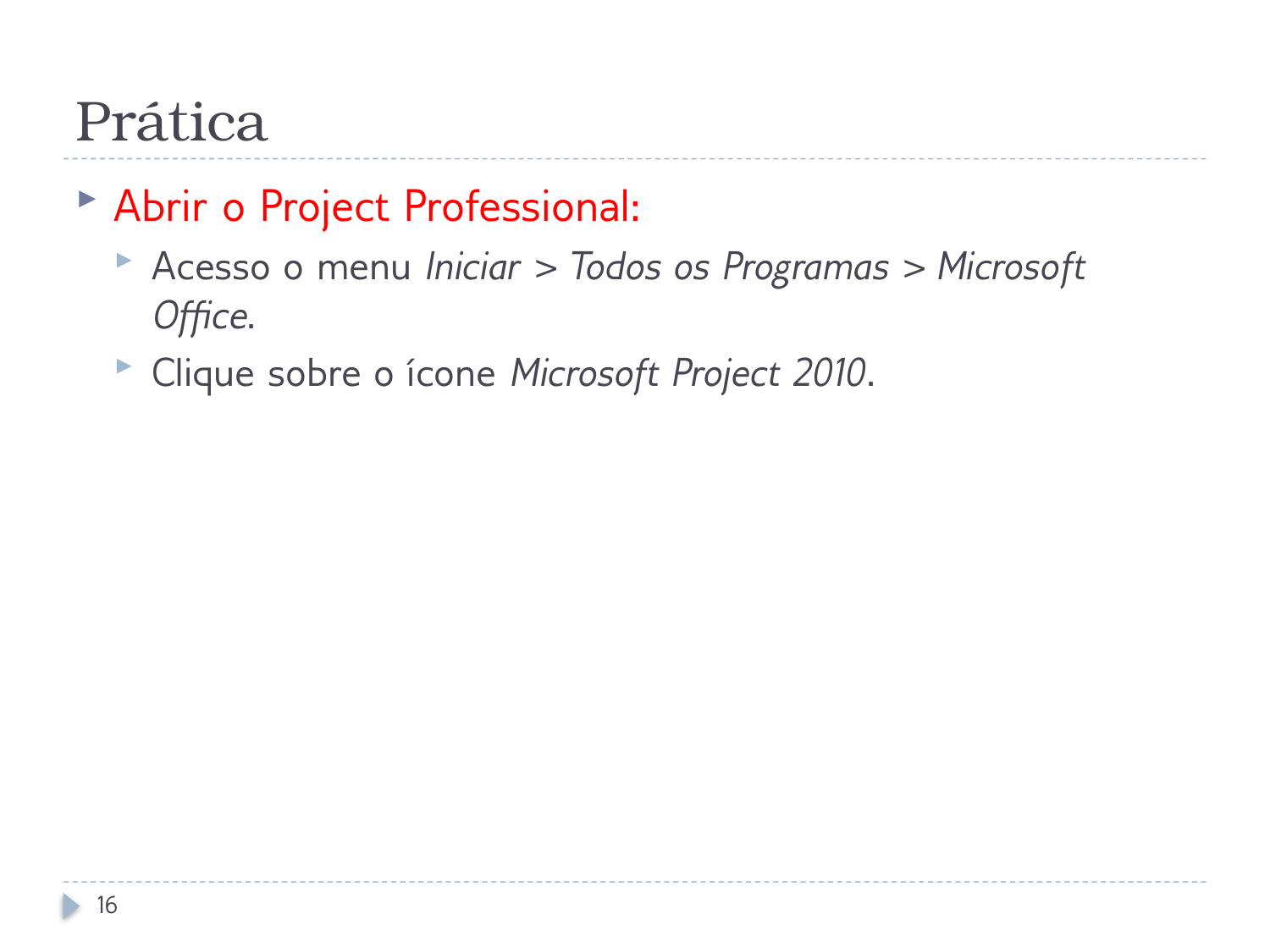

# Prática
Abrir o Project Professional:
Acesso o menu Iniciar > Todos os Programas > Microsoft Office.
Clique sobre o ícone Microsoft Project 2010.
16